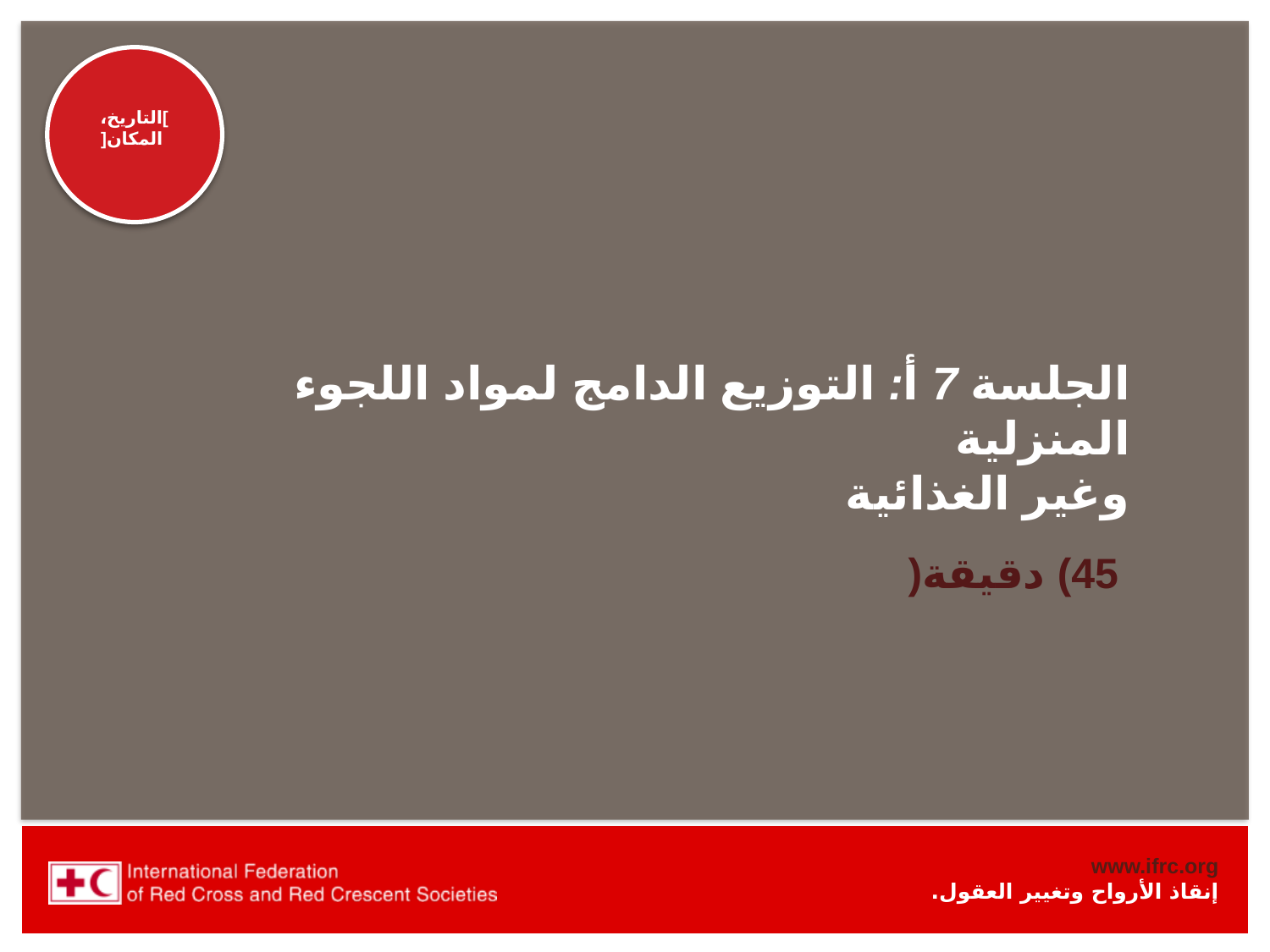

# الجلسة 7 أ: التوزيع الدامج لمواد اللجوء المنزلية وغير الغذائية
 45) دقيقة(